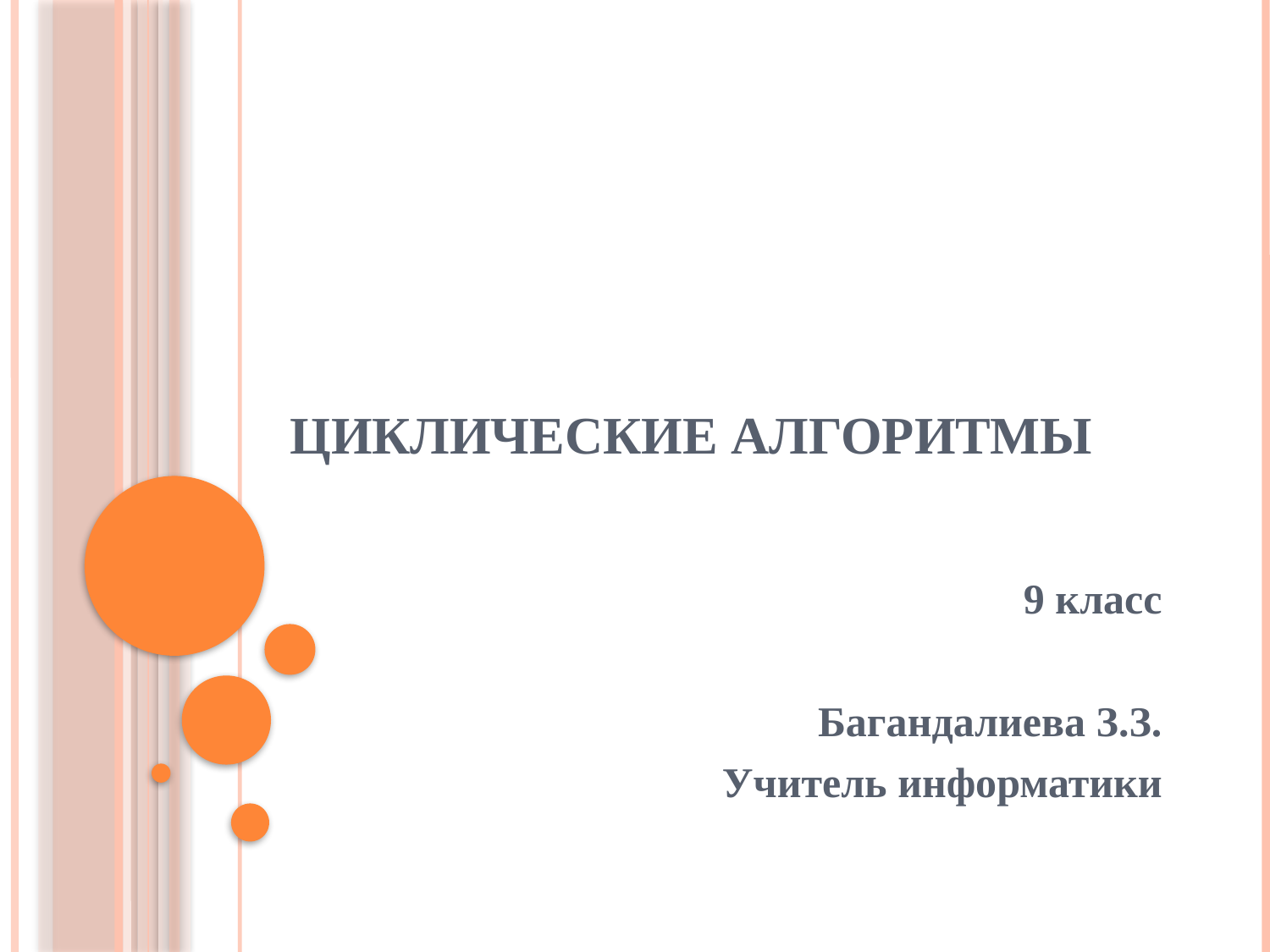

# Циклические алгоритмы
9 класс

Багандалиева З.З.
Учитель информатики